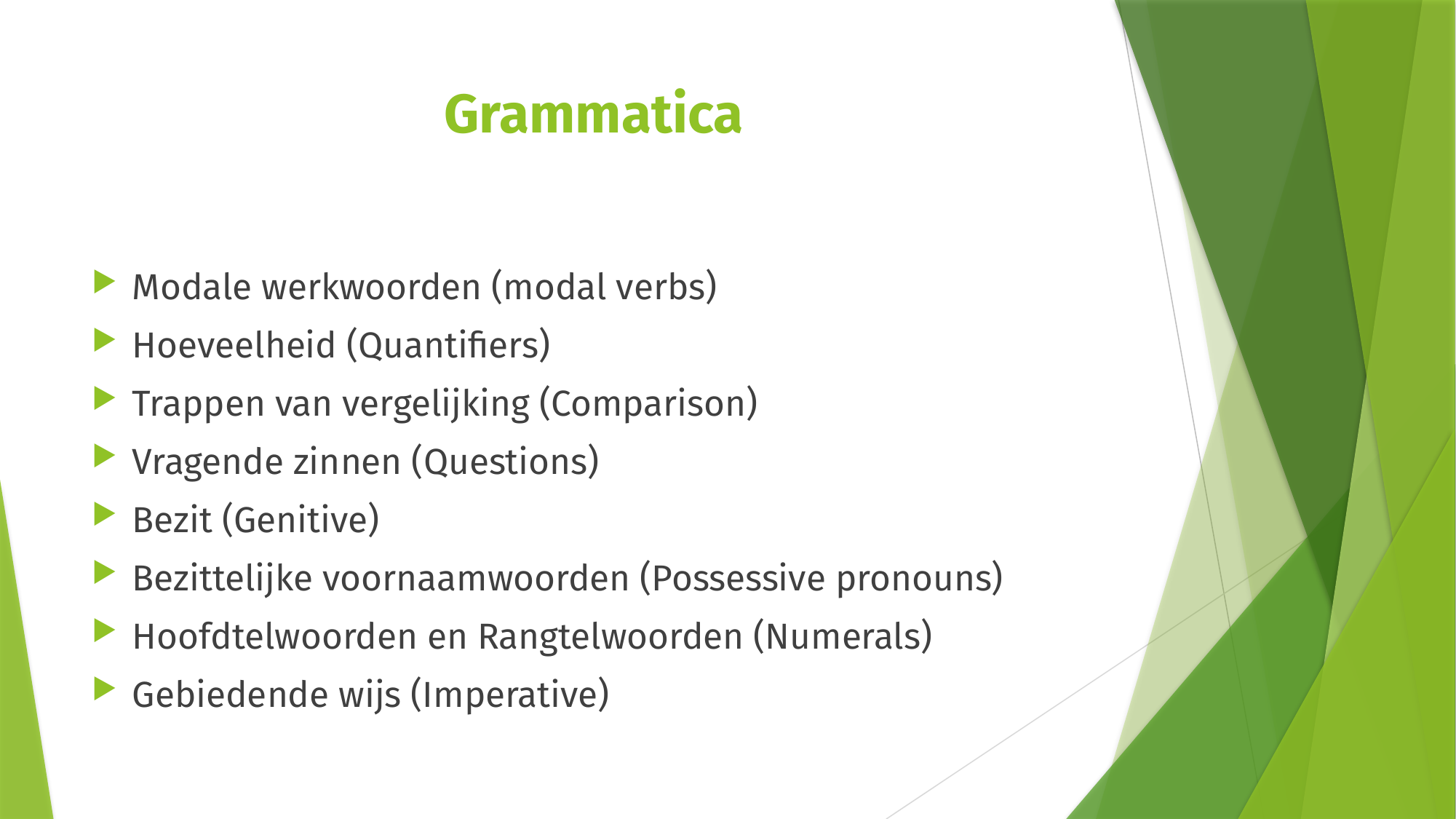

# Grammatica
Modale werkwoorden (modal verbs)
Hoeveelheid (Quantifiers)
Trappen van vergelijking (Comparison)
Vragende zinnen (Questions)
Bezit (Genitive)
Bezittelijke voornaamwoorden (Possessive pronouns)
Hoofdtelwoorden en Rangtelwoorden (Numerals)
Gebiedende wijs (Imperative)